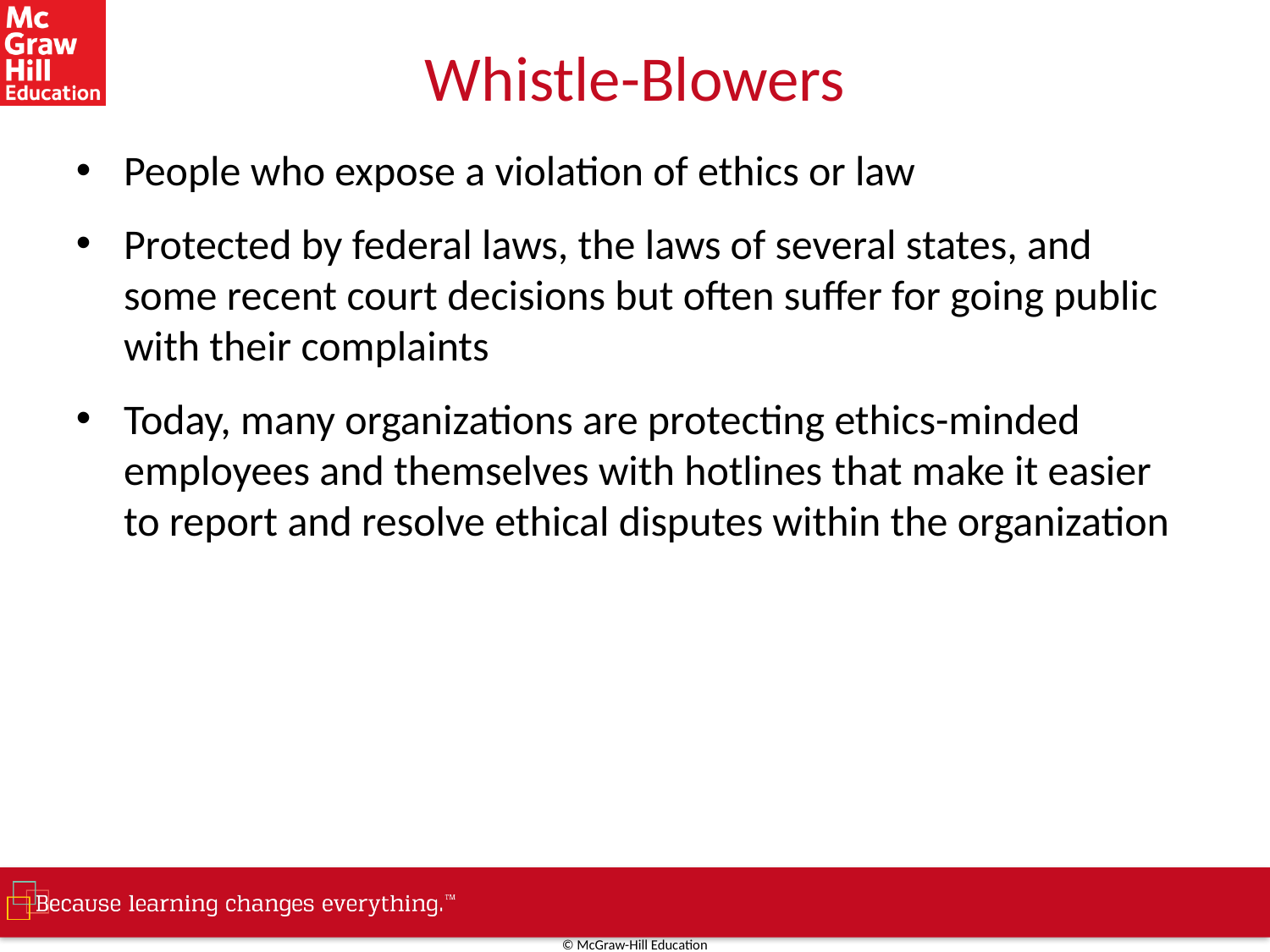

# Whistle-Blowers
People who expose a violation of ethics or law
Protected by federal laws, the laws of several states, and some recent court decisions but often suffer for going public with their complaints
Today, many organizations are protecting ethics-minded employees and themselves with hotlines that make it easier to report and resolve ethical disputes within the organization